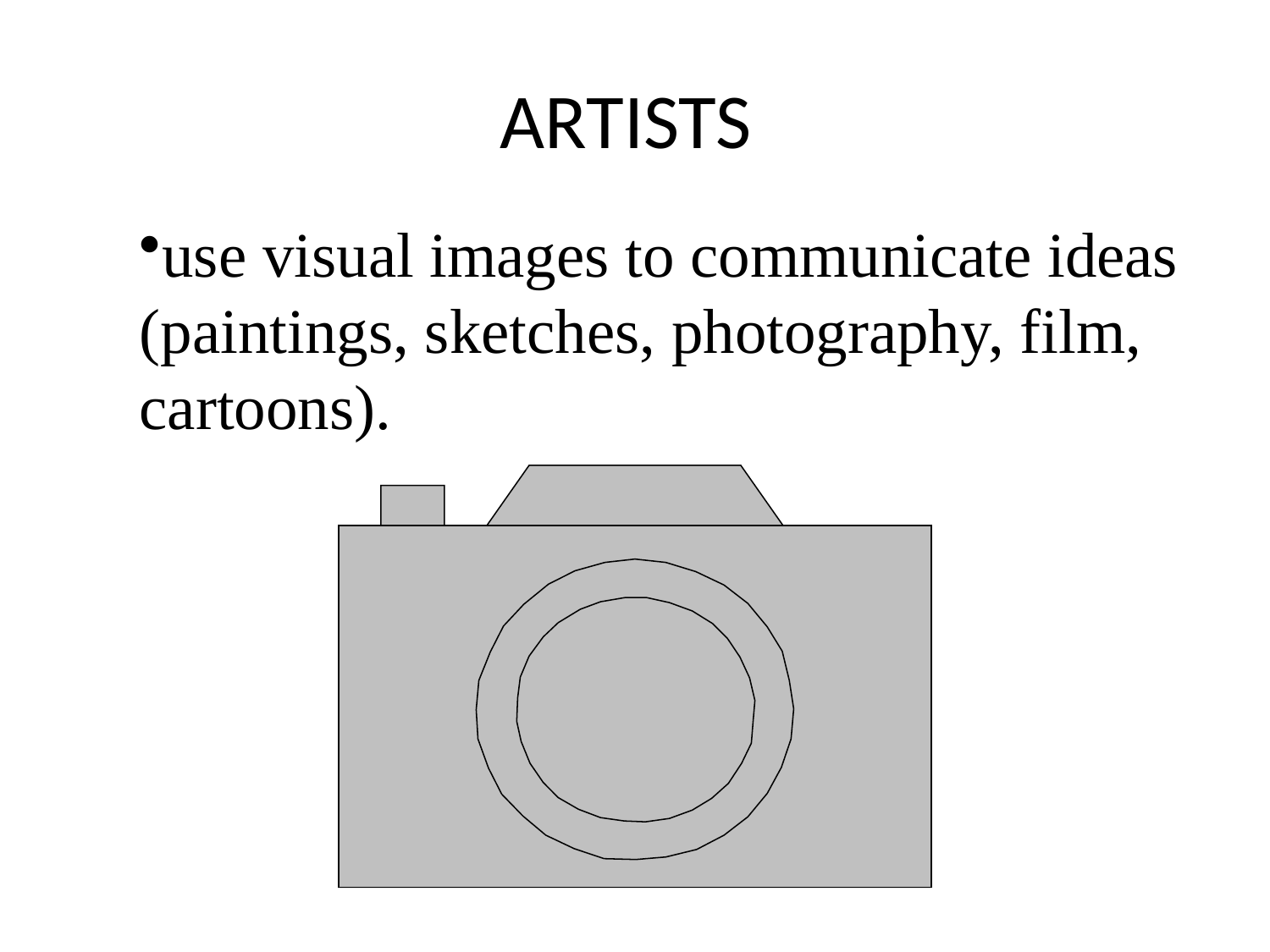

# ARTISTS

use visual images to communicate ideas (paintings, sketches, photography, film, cartoons).